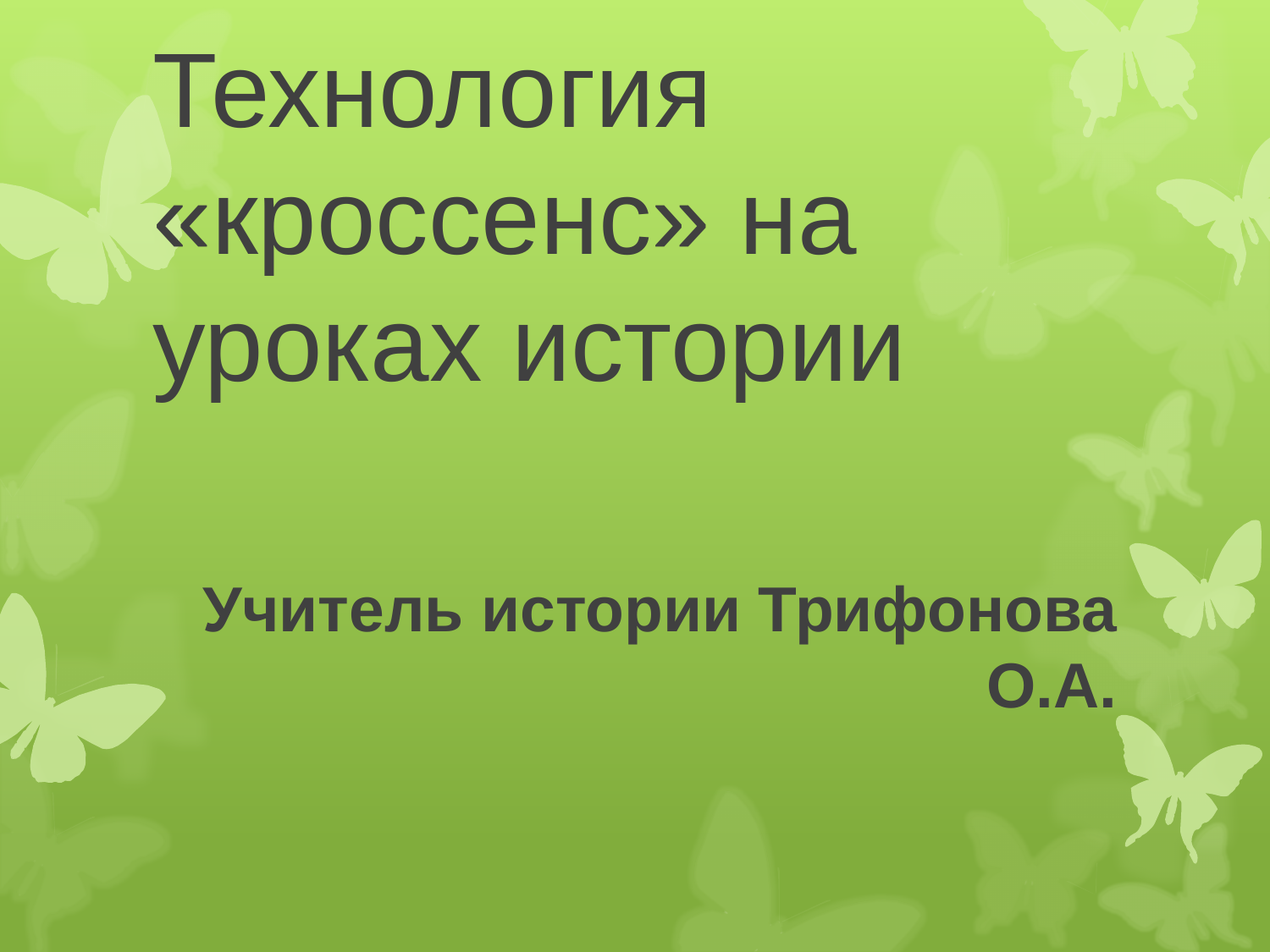

# Технология «кроссенс» на уроках истории
Учитель истории Трифонова О.А.